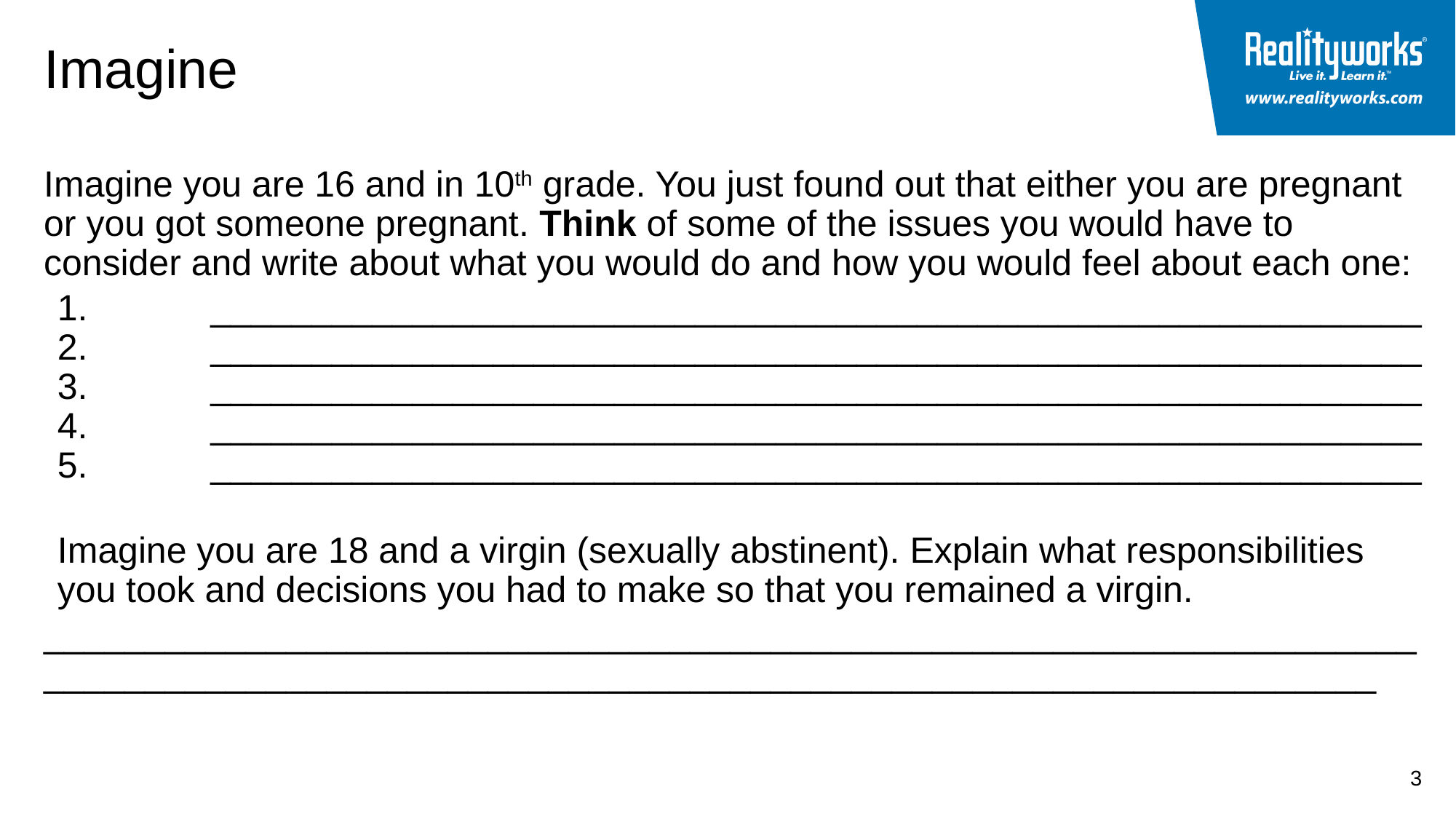

# Imagine
Imagine you are 16 and in 10th grade. You just found out that either you are pregnant or you got someone pregnant. Think of some of the issues you would have to consider and write about what you would do and how you would feel about each one:
1. ____________________________________________________________
2. ____________________________________________________________
3. ____________________________________________________________
4. ____________________________________________________________
5. ____________________________________________________________
Imagine you are 18 and a virgin (sexually abstinent). Explain what responsibilities you took and decisions you had to make so that you remained a virgin.
______________________________________________________________________________________________________________________________________

3